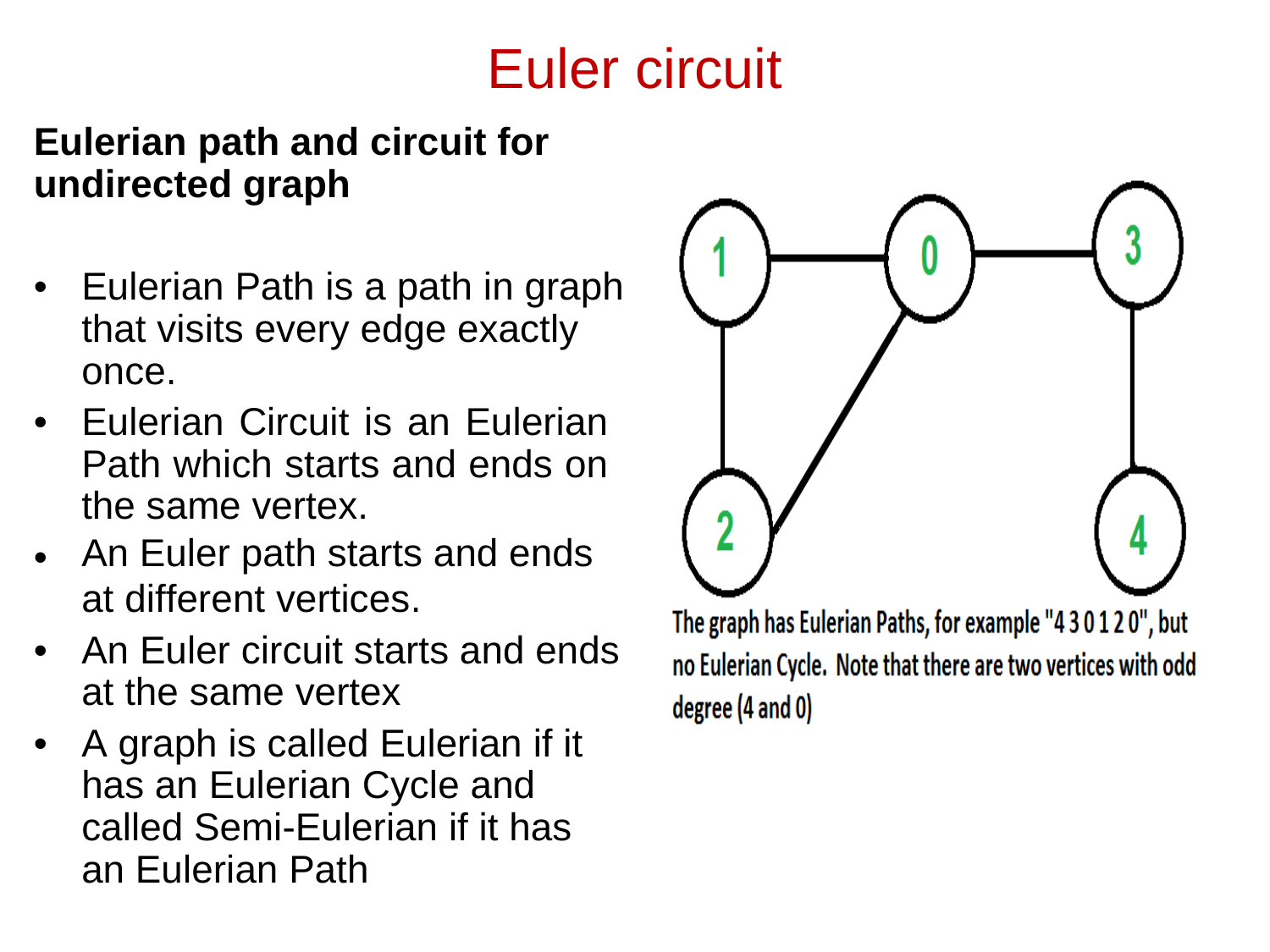

Euler
Eulerian path and circuit for undirected graph
circuit

•
Eulerian Path is a path in graph
that visits every edge exactly
once.
Eulerian Circuit is an Eulerian Path which starts and ends on the same vertex.
An Euler path starts and ends
at different vertices.
An Euler circuit starts and ends at the same vertex
A graph is called Eulerian if it has an Eulerian Cycle and called Semi-Eulerian if it has an Eulerian Path
•
•
•
•